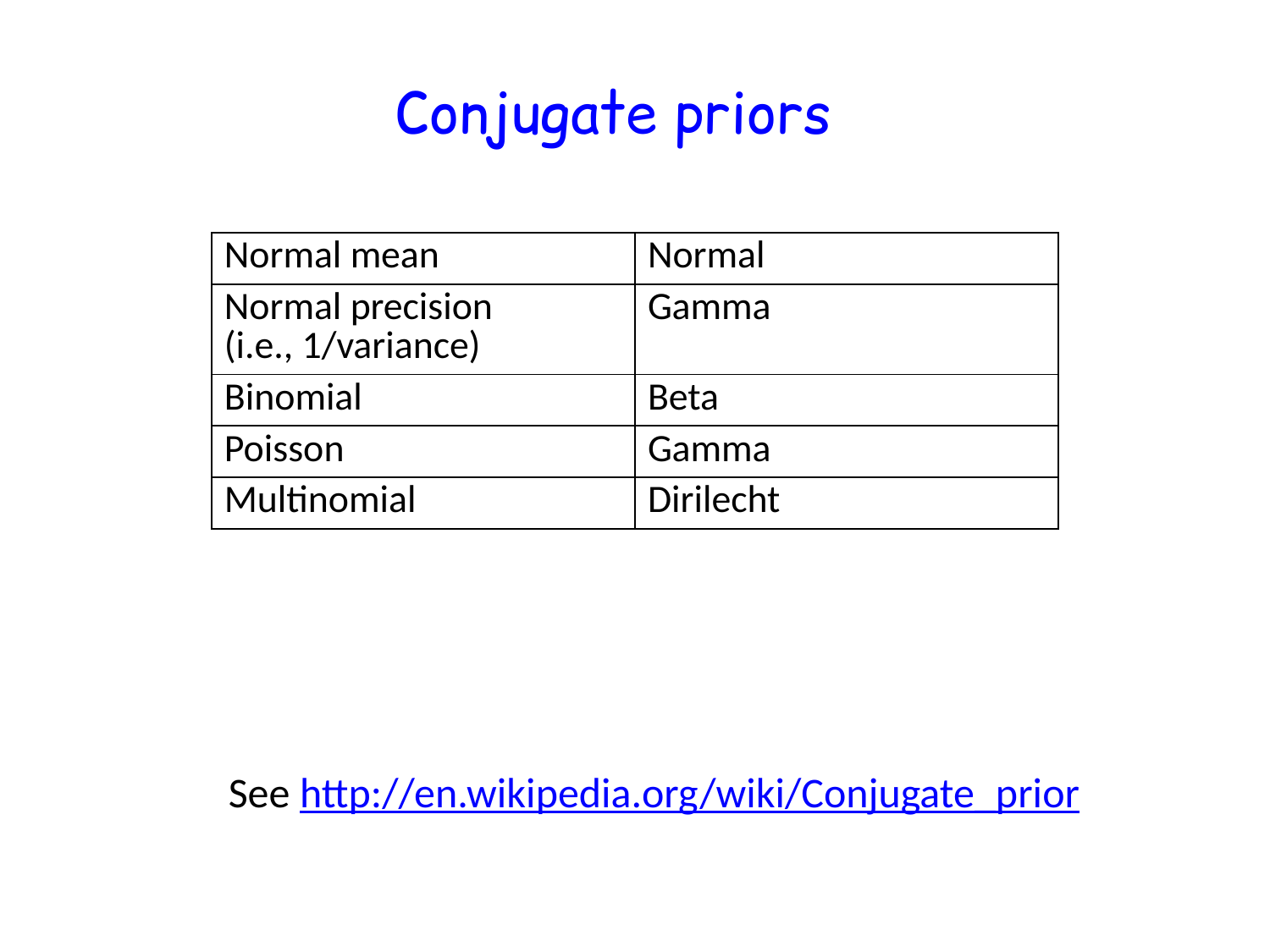

# Conjugate priors
| Normal mean | Normal |
| --- | --- |
| Normal precision (i.e., 1/variance) | Gamma |
| Binomial | Beta |
| Poisson | Gamma |
| Multinomial | Dirilecht |
See http://en.wikipedia.org/wiki/Conjugate_prior